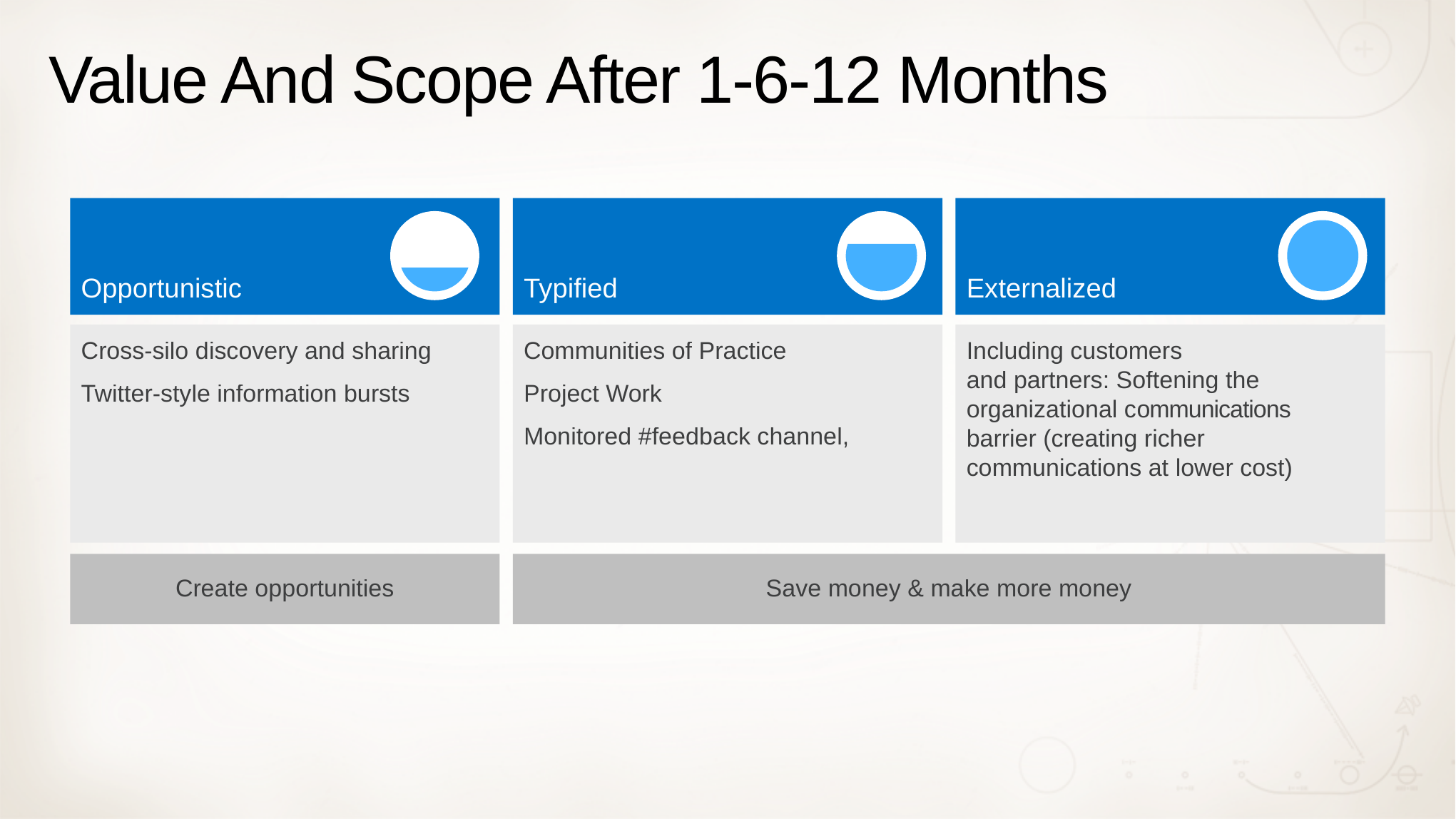

# Value And Scope After 1-6-12 Months
Opportunistic
Typified
Externalized

Cross-silo discovery and sharing
Twitter-style information bursts
Communities of Practice
Project Work
Monitored #feedback channel,
Including customers
and partners: Softening the organizational communications
barrier (creating richer communications at lower cost)
Create opportunities
Save money & make more money